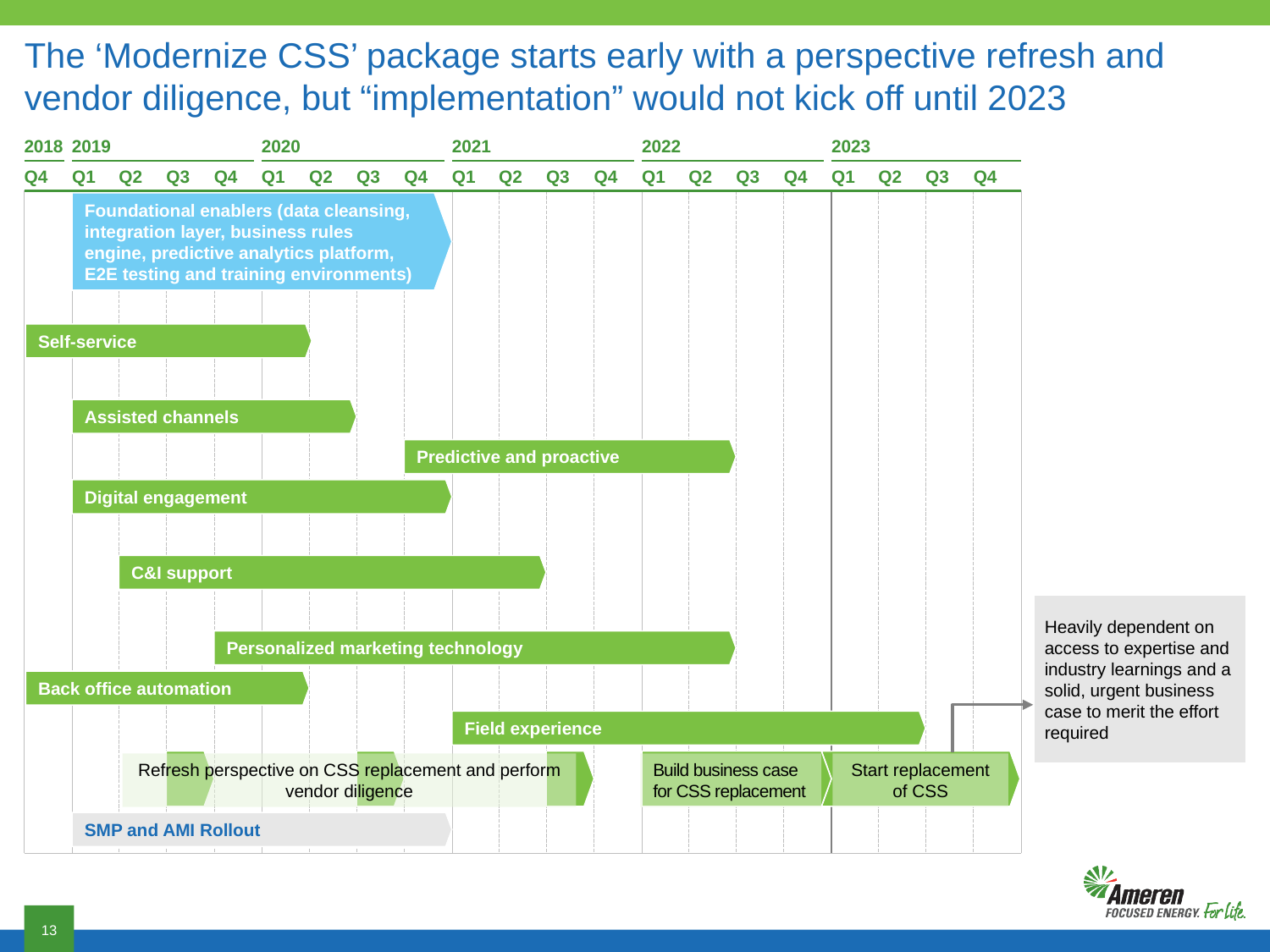

# The ‘Modernize CSS’ package starts early with a perspective refresh and vendor diligence, but “implementation” would not kick off until 2023
2018
2019
2020
2021
2022
2023
Q4
Q1
Q2
Q3
Q4
Q1
Q2
Q3
Q4
Q1
Q2
Q3
Q4
Q1
Q2
Q3
Q4
Q1
Q2
Q3
Q4
Foundational enablers (data cleansing, integration layer, business rules engine, predictive analytics platform, E2E testing and training environments)
Self-service
Assisted channels
Predictive and proactive
Digital engagement
C&I support
Heavily dependent on access to expertise and industry learnings and a solid, urgent business case to merit the effort required
Personalized marketing technology
Back office automation

Field experience

Refresh perspective on CSS replacement and perform vendor diligence
Build business case for CSS replacement
Start replacement of CSS
SMP and AMI Rollout